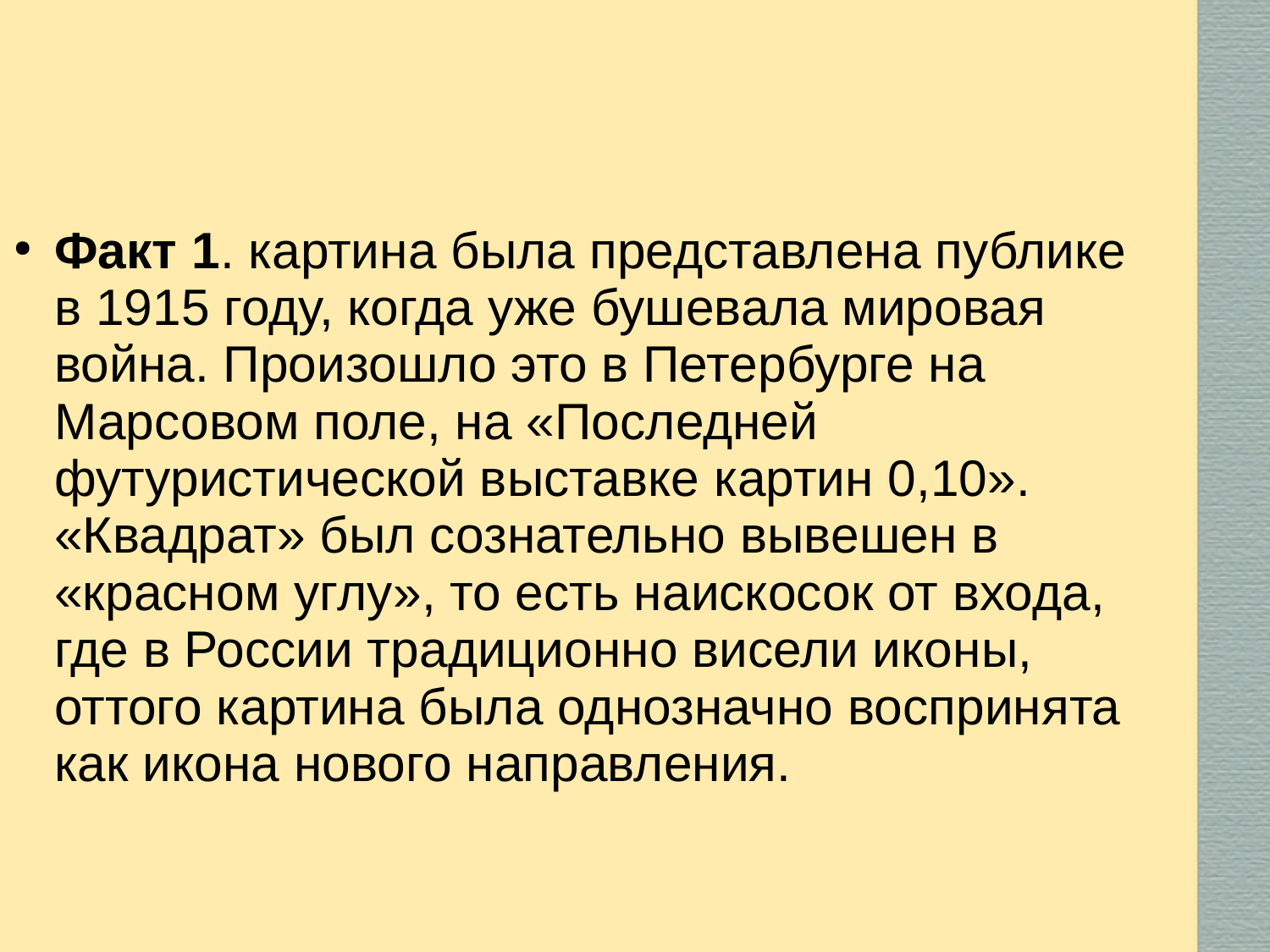

Факт 1. картина была представлена публике в 1915 году, когда уже бушевала мировая война. Произошло это в Петербурге на Марсовом поле, на «Последней футуристической выставке картин 0,10». «Квадрат» был сознательно вывешен в «красном углу», то есть наискосок от входа, где в России традиционно висели иконы, оттого картина была однозначно воспринята как икона нового направления.